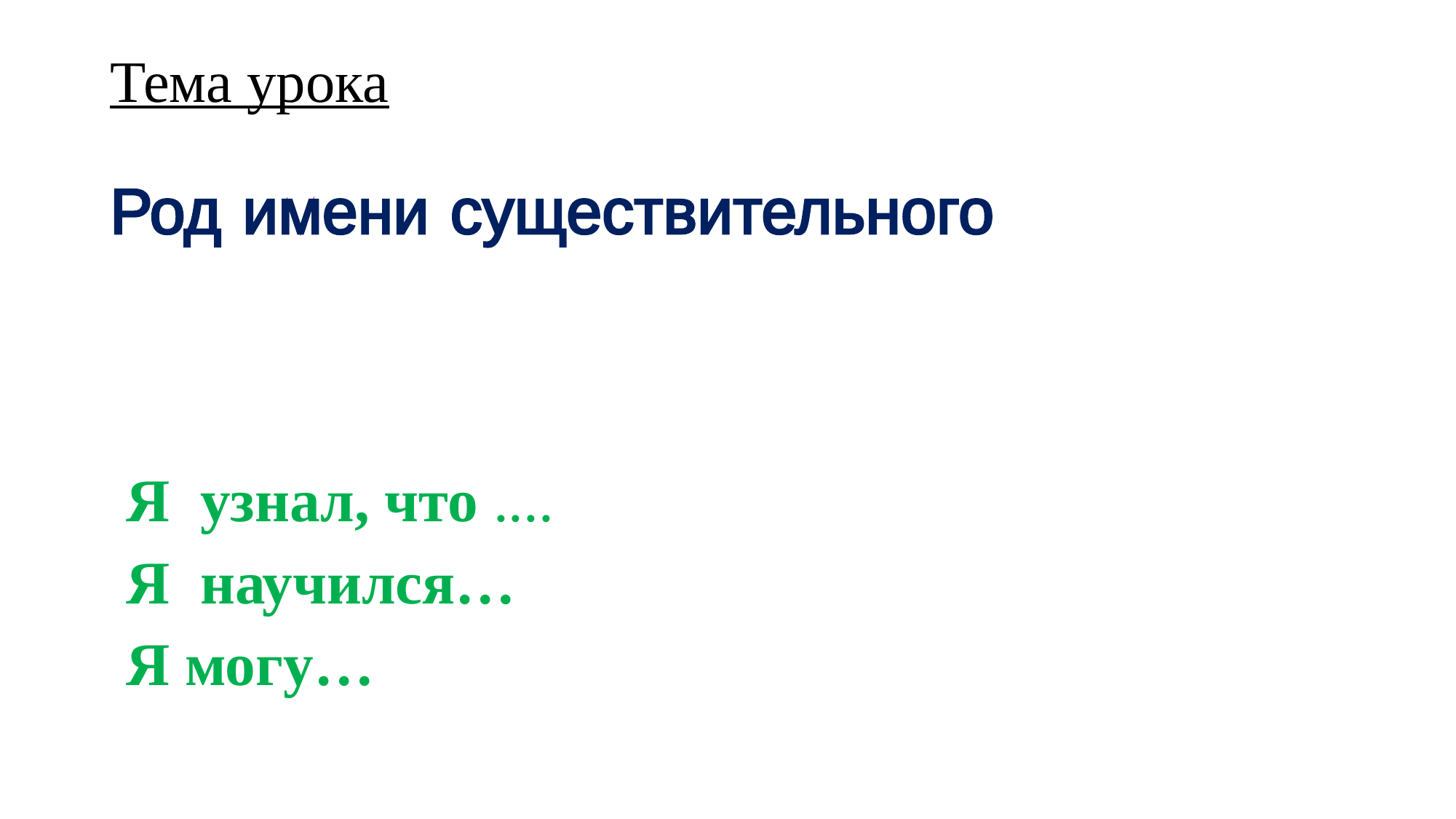

# Тема урока Род имени существительного

Я  узнал, что ....
Я  научился…
Я могу…